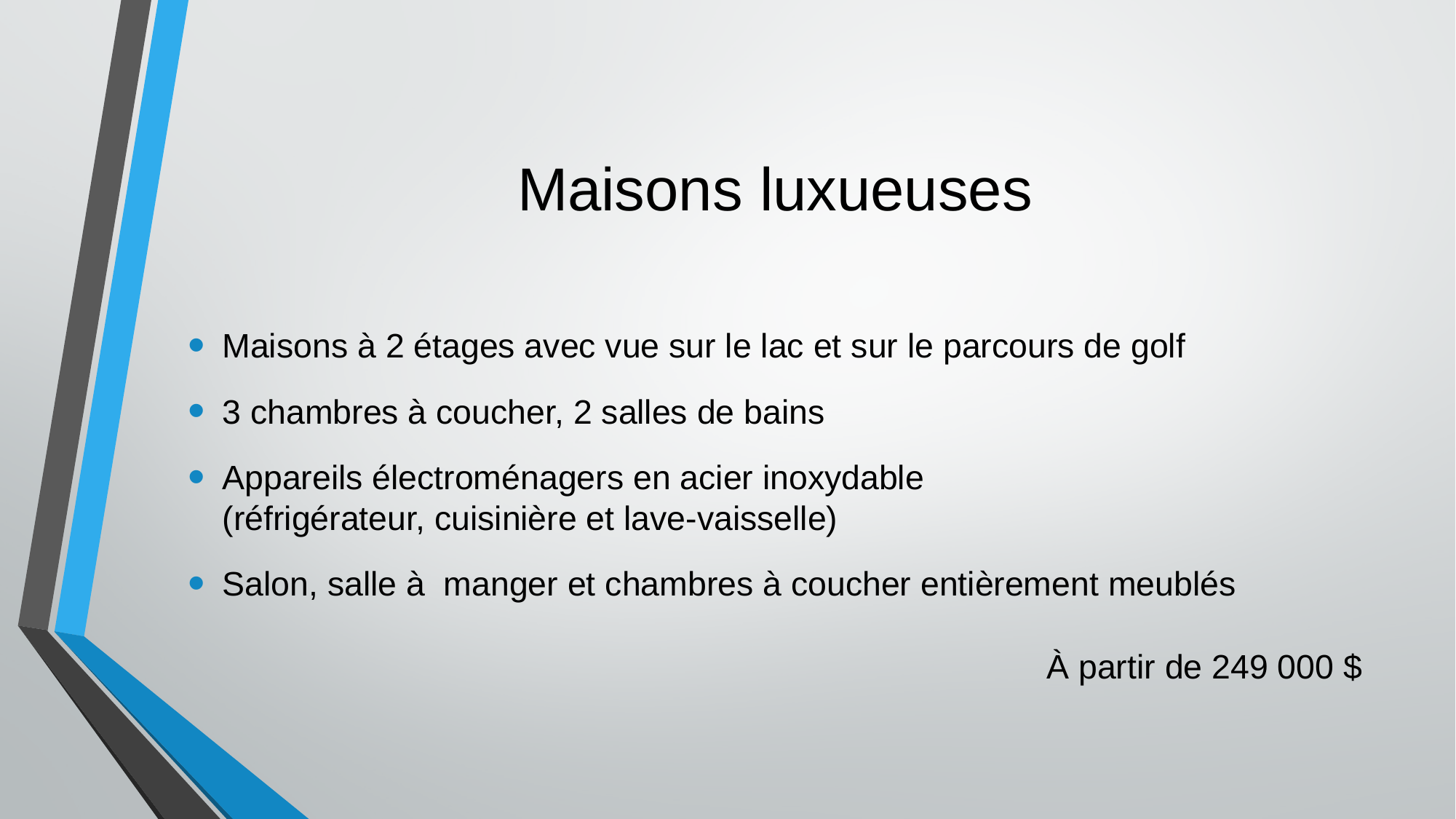

# Maisons luxueuses
Maisons à 2 étages avec vue sur le lac et sur le parcours de golf
3 chambres à coucher, 2 salles de bains
Appareils électroménagers en acier inoxydable
(réfrigérateur, cuisinière et lave-vaisselle)
Salon, salle à  manger et chambres à coucher entièrement meublés
À partir de 249 000 $